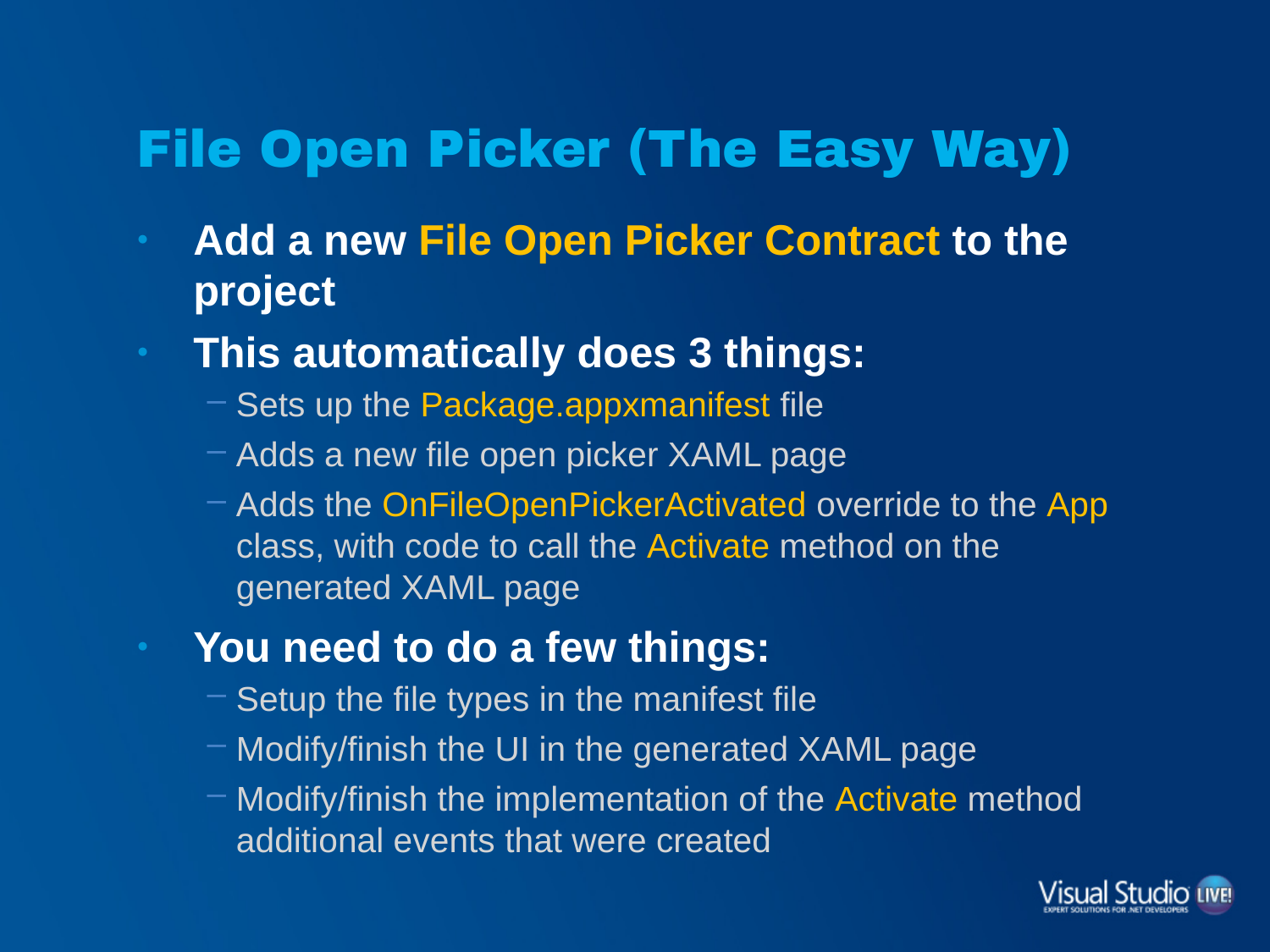

# File Open Picker (The Easy Way)
Add a new File Open Picker Contract to the project
This automatically does 3 things:
Sets up the Package.appxmanifest file
Adds a new file open picker XAML page
Adds the OnFileOpenPickerActivated override to the App class, with code to call the Activate method on the generated XAML page
You need to do a few things:
Setup the file types in the manifest file
Modify/finish the UI in the generated XAML page
Modify/finish the implementation of the Activate method additional events that were created